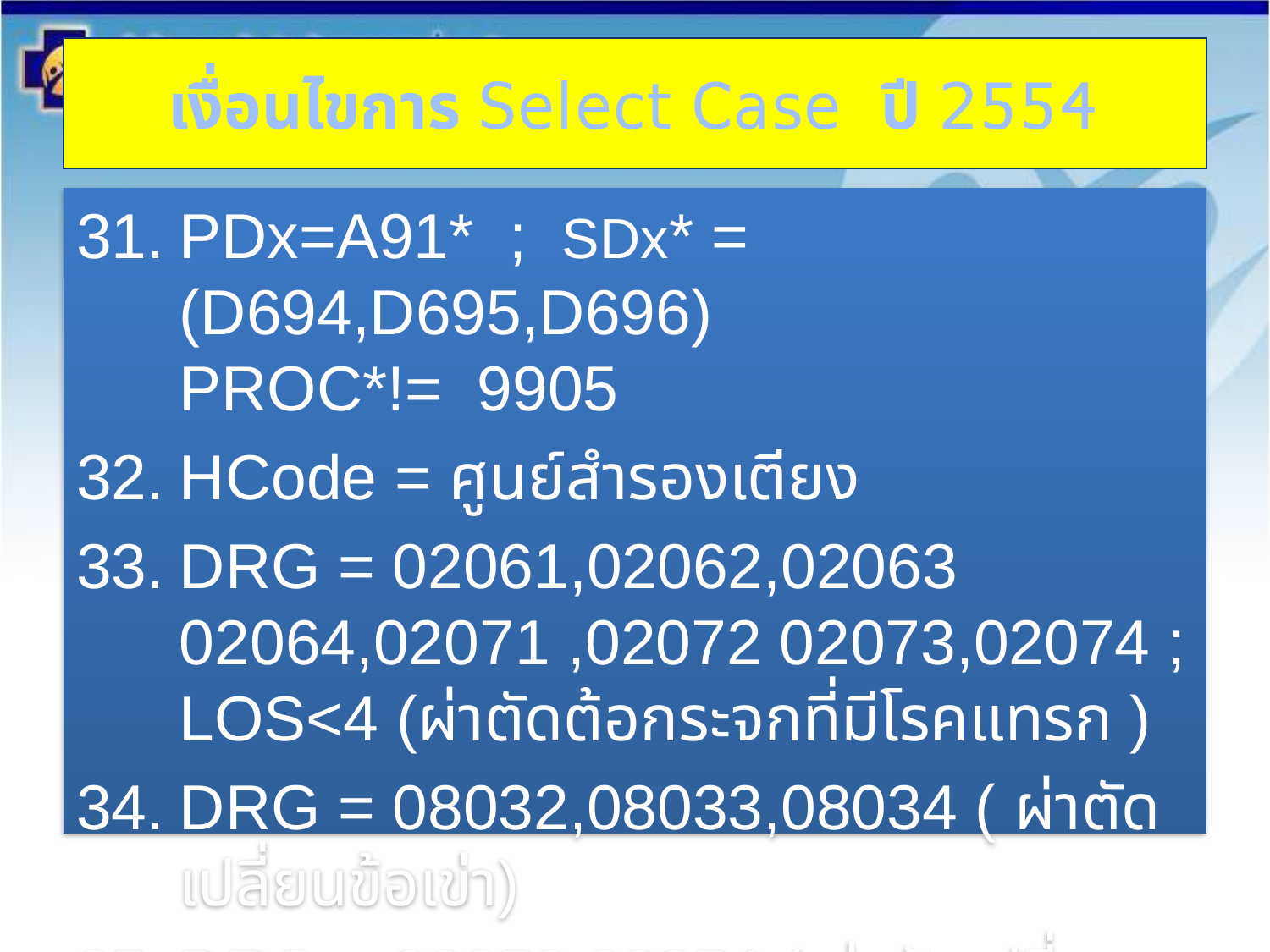

# เงื่อนไขการ Select Case  ปี 2554
PDx=A91*  ;  SDx* = (D694,D695,D696)               PROC*!=  9905
HCode = ศูนย์สำรองเตียง
DRG = 02061,02062,02063 02064,02071 ,02072 02073,02074 ; LOS<4 (ผ่าตัดต้อกระจกที่มีโรคแทรก )
DRG = 08032,08033,08034 ( ผ่าตัดเปลี่ยนข้อเข่า)
DRG = 08250,08254 ( ผ่าตัดเปลี่ยนข้อเข่าชนิด Revision)